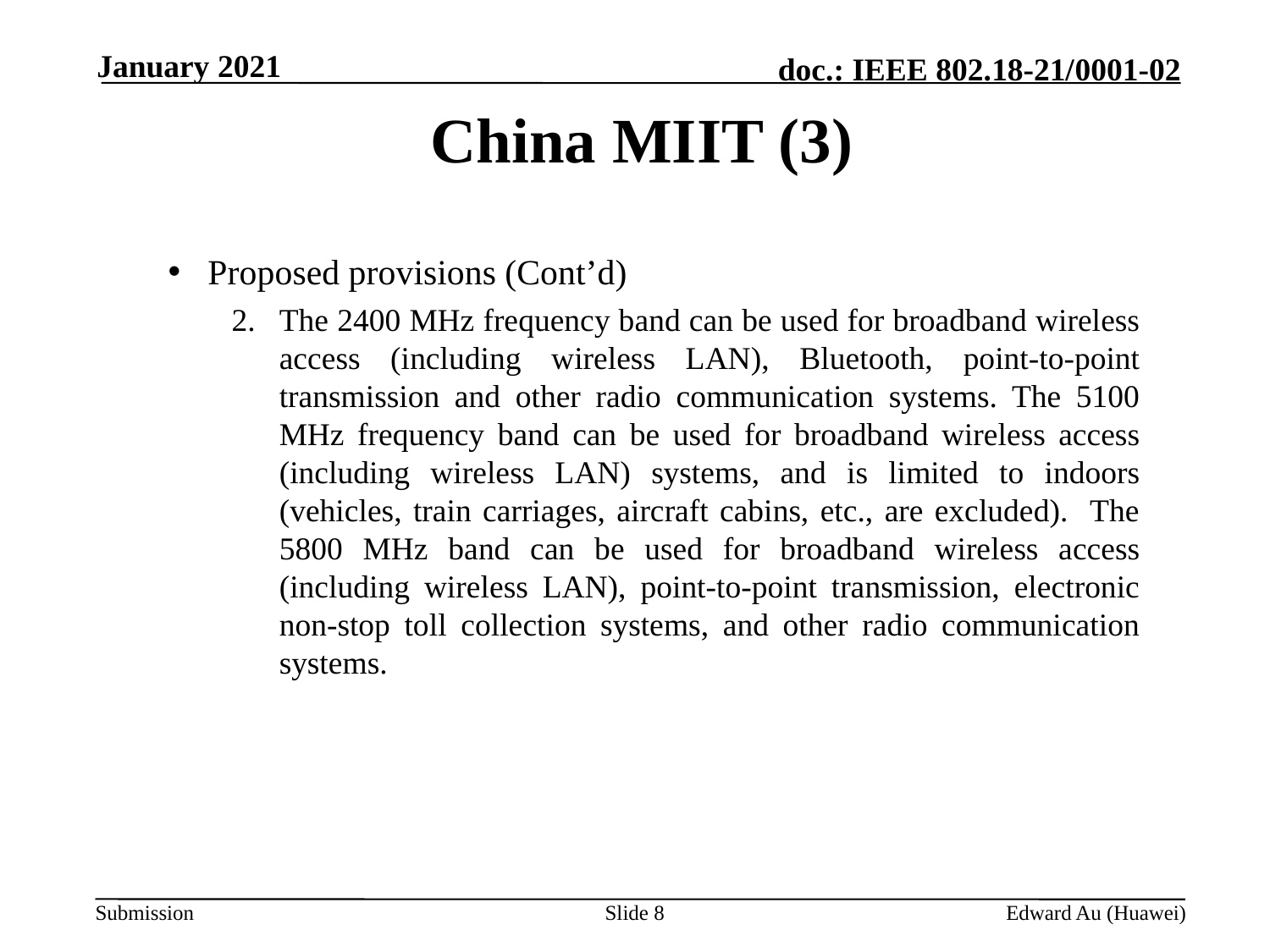

January 2021
# China MIIT (3)
Proposed provisions (Cont’d)
The 2400 MHz frequency band can be used for broadband wireless access (including wireless LAN), Bluetooth, point-to-point transmission and other radio communication systems. The 5100 MHz frequency band can be used for broadband wireless access (including wireless LAN) systems, and is limited to indoors (vehicles, train carriages, aircraft cabins, etc., are excluded).  The 5800 MHz band can be used for broadband wireless access (including wireless LAN), point-to-point transmission, electronic non-stop toll collection systems, and other radio communication systems.

Slide 8
Edward Au (Huawei)